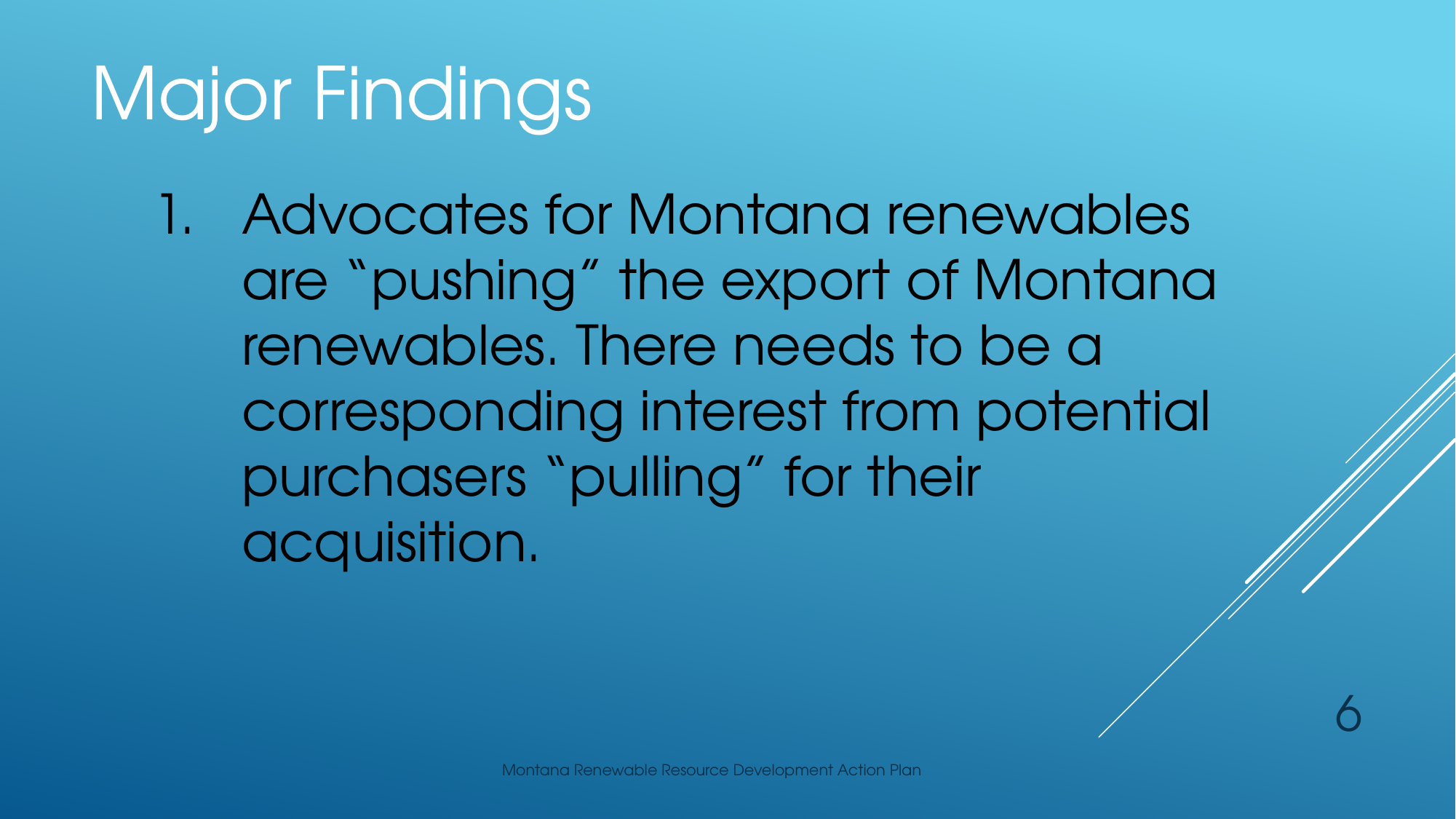

Major Findings
Advocates for Montana renewables are “pushing” the export of Montana renewables. There needs to be a corresponding interest from potential purchasers “pulling” for their acquisition.
6
Montana Renewable Resource Development Action Plan